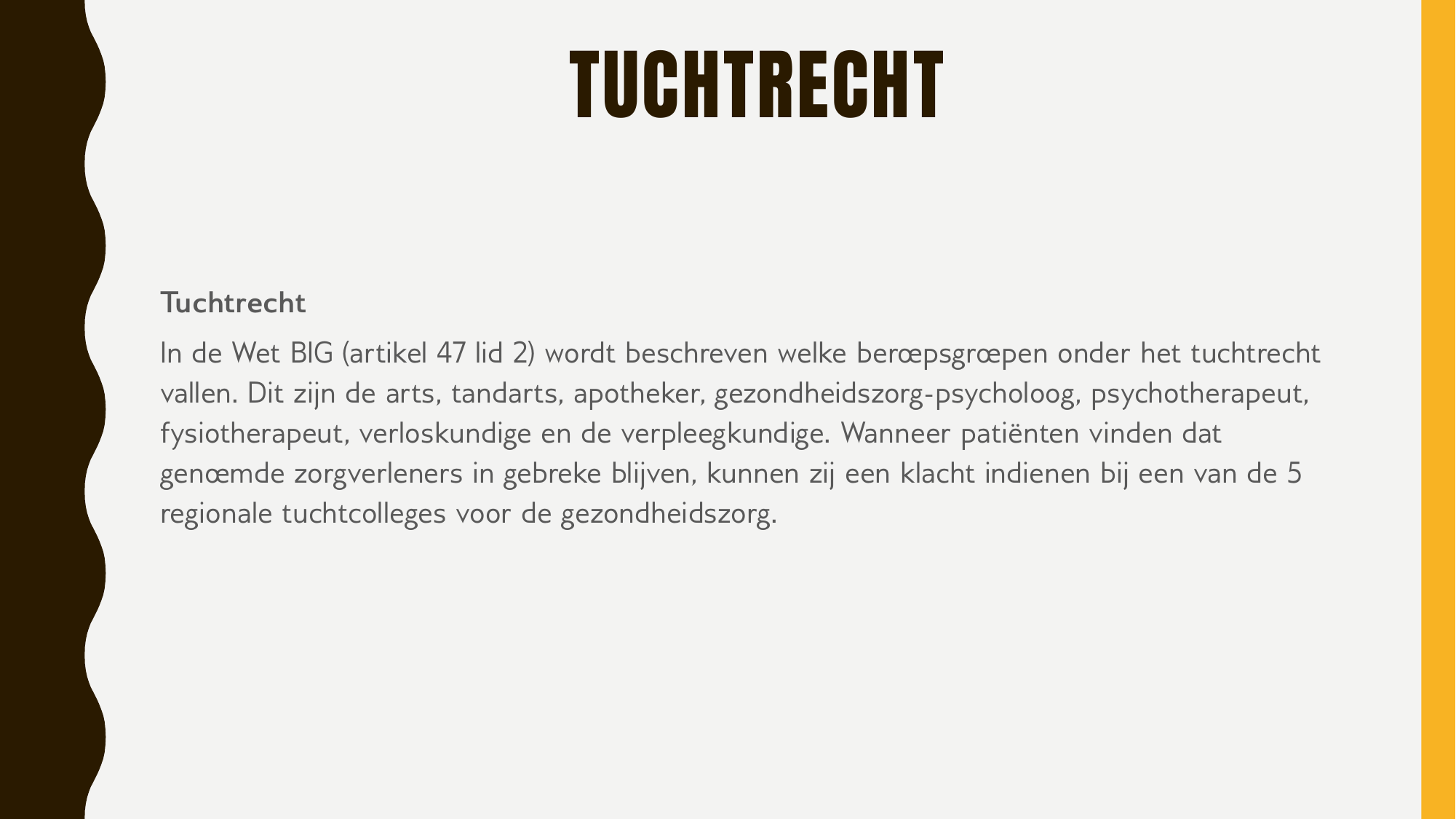

# Tuchtrecht
Tuchtrecht
In de Wet BIG (artikel 47 lid 2) wordt beschreven welke beroepsgroepen onder het tuchtrecht vallen. Dit zijn de arts, tandarts, apotheker, gezondheidszorg-psycholoog, psychotherapeut, fysiotherapeut, verloskundige en de verpleegkundige. Wanneer patiënten vinden dat genoemde zorgverleners in gebreke blijven, kunnen zij een klacht indienen bij een van de 5 regionale tuchtcolleges voor de gezondheidszorg.